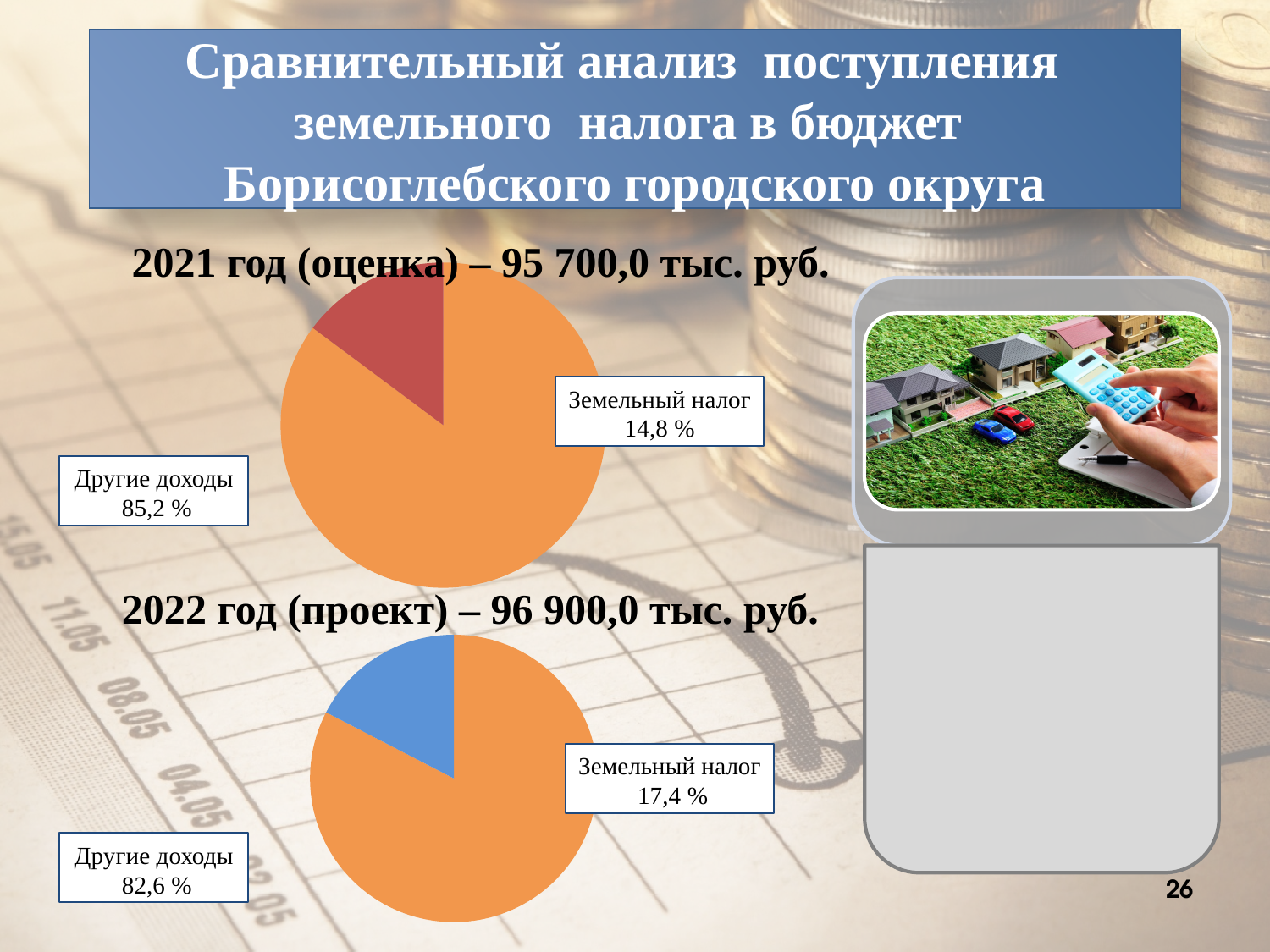

Сравнительный анализ  поступления
земельного  налога в бюджет
Борисоглебского городского округа
2021 год (оценка) – 95 700,0 тыс. руб.

[unsupported chart]

Земельный налог 14,8 %
Другие доходы  85,2 %
2022 год (проект) – 96 900,0 тыс. руб.

[unsupported chart]

Земельный налог  17,4 %
Другие доходы  82,6 %
26